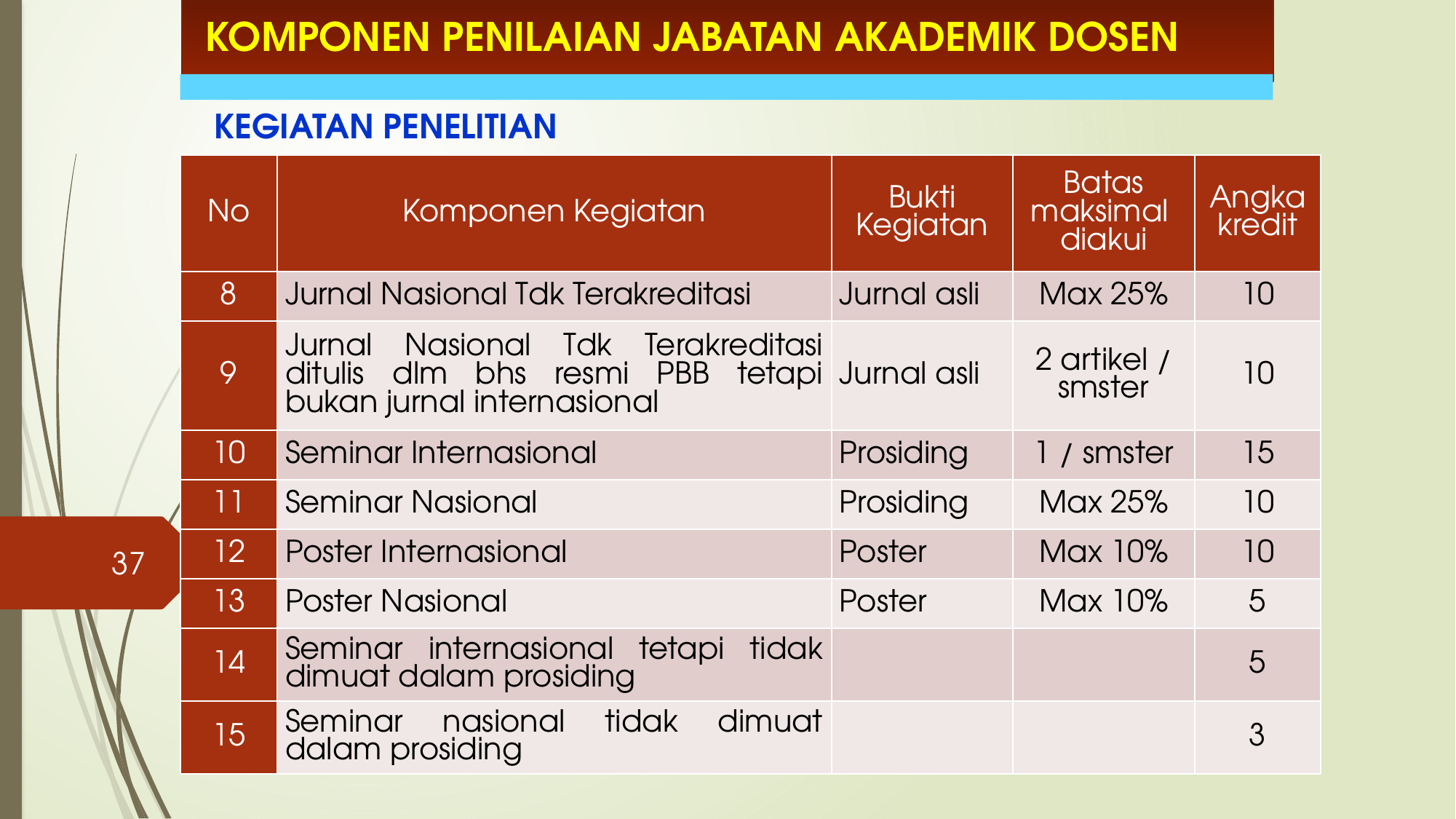

KOMPONEN PENILAIAN JABATAN AKADEMIK DOSEN

KEGIATAN PENELITIAN
| No | Komponen Kegiatan | Bukti Kegiatan | Batas maksimal diakui | Angka kredit |
| --- | --- | --- | --- | --- |
| 8 | Jurnal Nasional Tdk Terakreditasi | Jurnal asli | Max 25% | 10 |
| 9 | Jurnal Nasional Tdk Terakreditasi ditulis dlm bhs resmi PBB tetapi bukan jurnal internasional | Jurnal asli | 2 artikel / smster | 10 |
| 10 | Seminar Internasional | Prosiding | 1 / smster | 15 |
| 11 | Seminar Nasional | Prosiding | Max 25% | 10 |
| 12 | Poster Internasional | Poster | Max 10% | 10 |
| 13 | Poster Nasional | Poster | Max 10% | 5 |
| 14 | Seminar internasional tetapi tidak dimuat dalam prosiding |  |  | 5 |
| 15 | Seminar nasional tidak dimuat dalam prosiding |  |  | 3 |
37